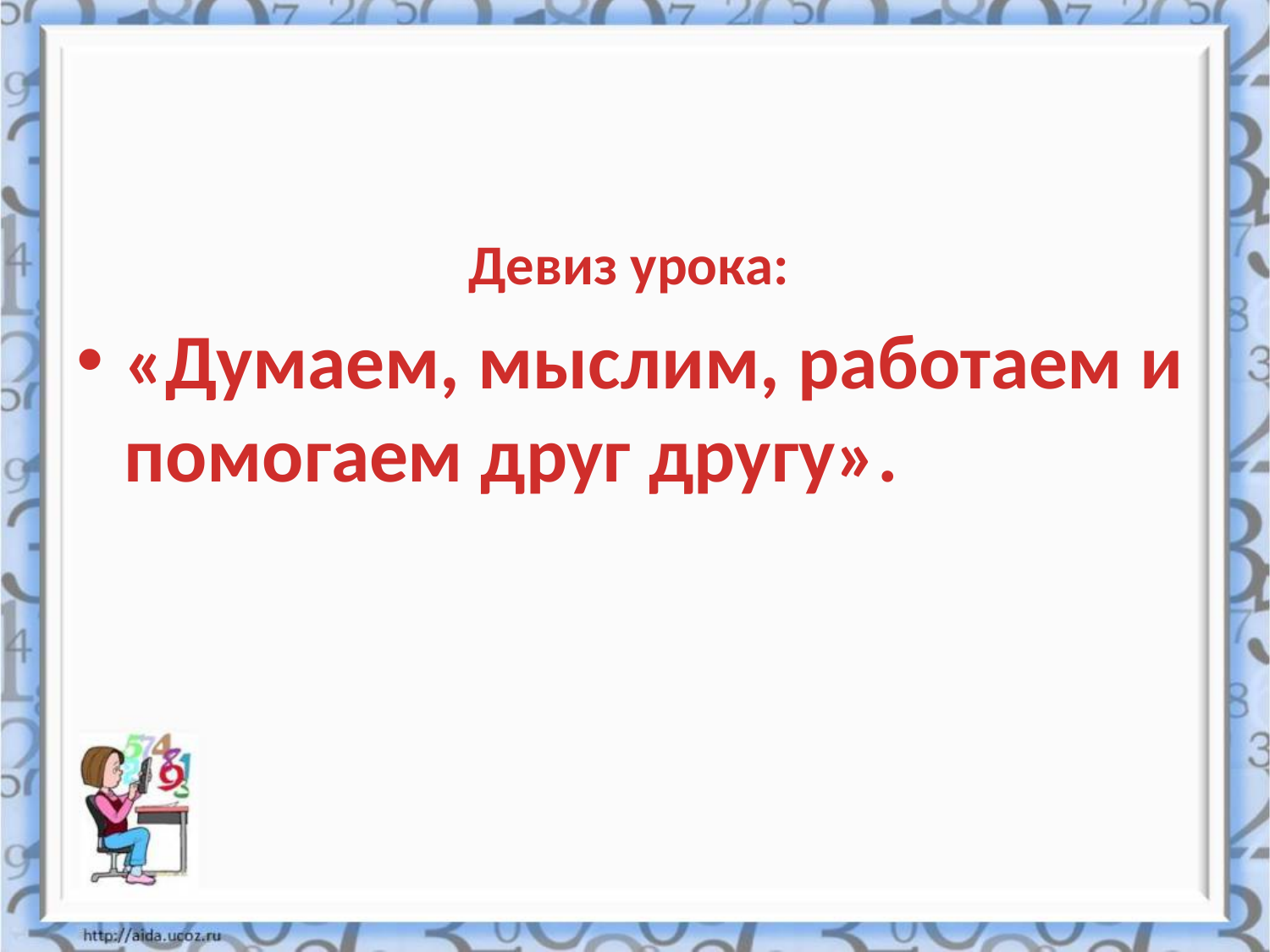

Девиз урока:
«Думаем, мыслим, работаем и помогаем друг другу».